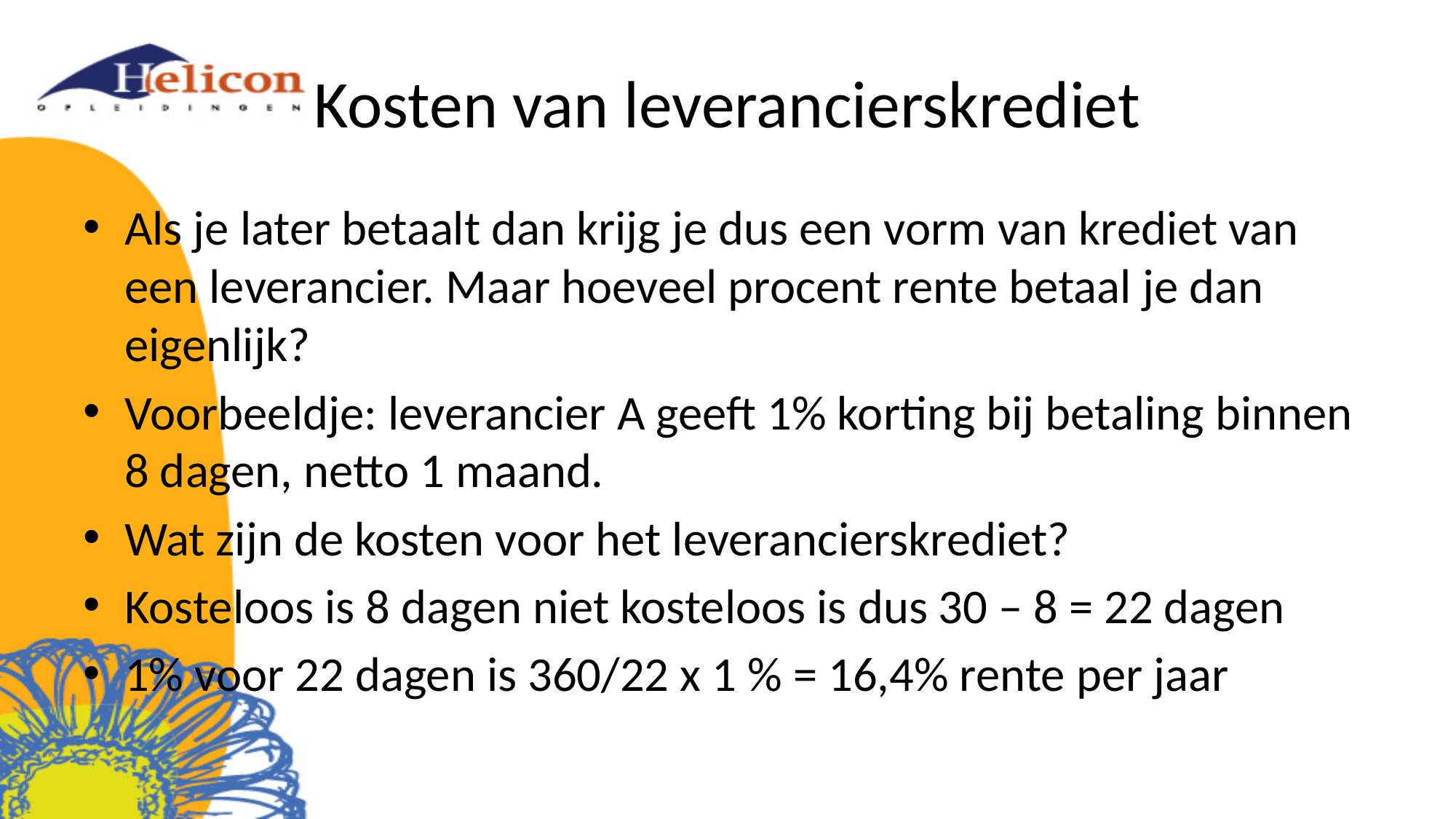

# Kosten van leverancierskrediet
Als je later betaalt dan krijg je dus een vorm van krediet van een leverancier. Maar hoeveel procent rente betaal je dan eigenlijk?
Voorbeeldje: leverancier A geeft 1% korting bij betaling binnen 8 dagen, netto 1 maand.
Wat zijn de kosten voor het leverancierskrediet?
Kosteloos is 8 dagen niet kosteloos is dus 30 – 8 = 22 dagen
1% voor 22 dagen is 360/22 x 1 % = 16,4% rente per jaar